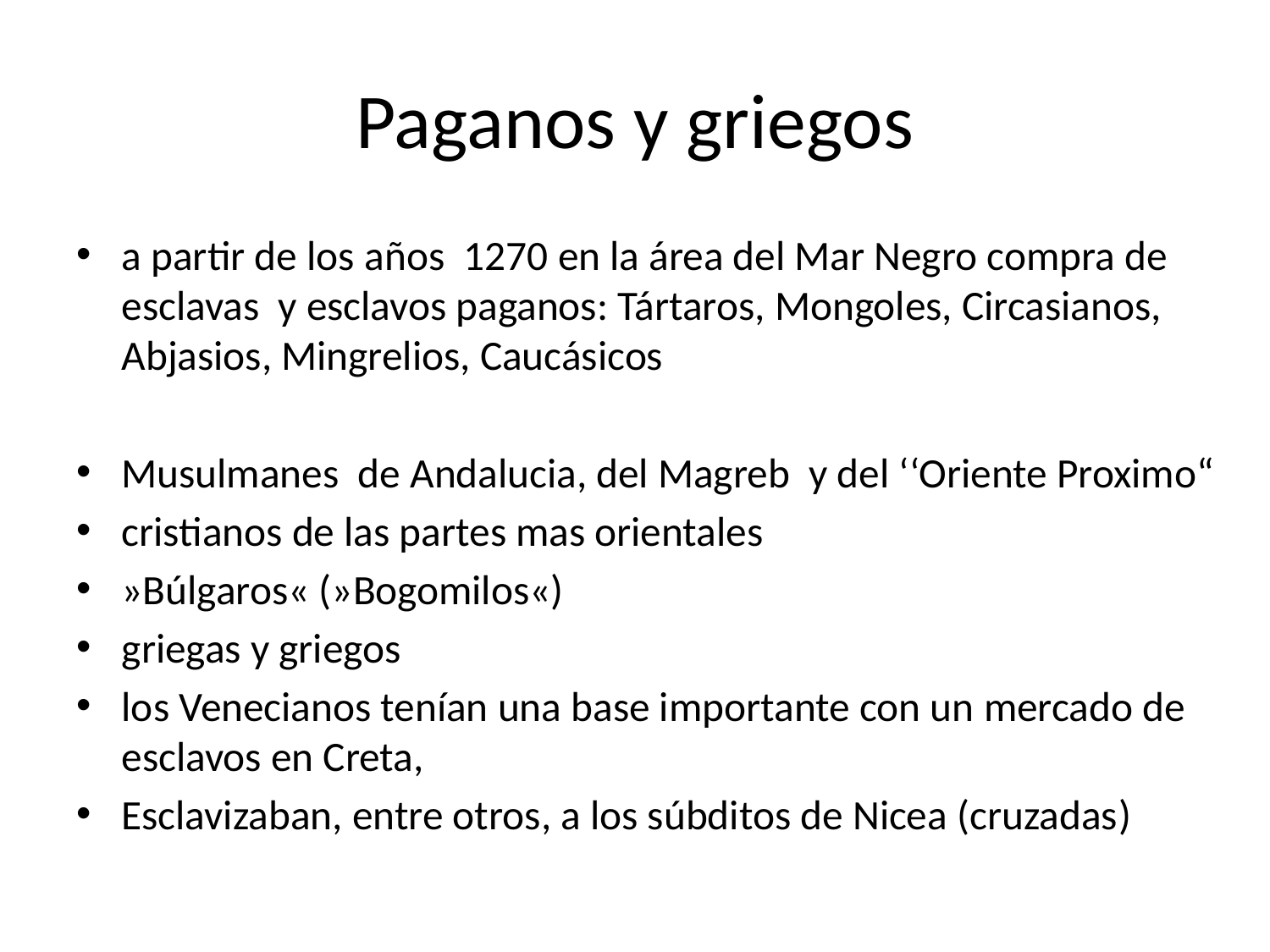

# Paganos y griegos
a partir de los años  1270 en la área del Mar Negro compra de esclavas  y esclavos paganos: Tártaros, Mongoles, Circasianos, Abjasios, Mingrelios, Caucásicos

Musulmanes  de Andalucia, del Magreb  y del ‘‘Oriente Proximo“
cristianos de las partes mas orientales
»Búlgaros« (»Bogomilos«)
griegas y griegos
los Venecianos tenían una base importante con un mercado de esclavos en Creta,
Esclavizaban, entre otros, a los súbditos de Nicea (cruzadas)